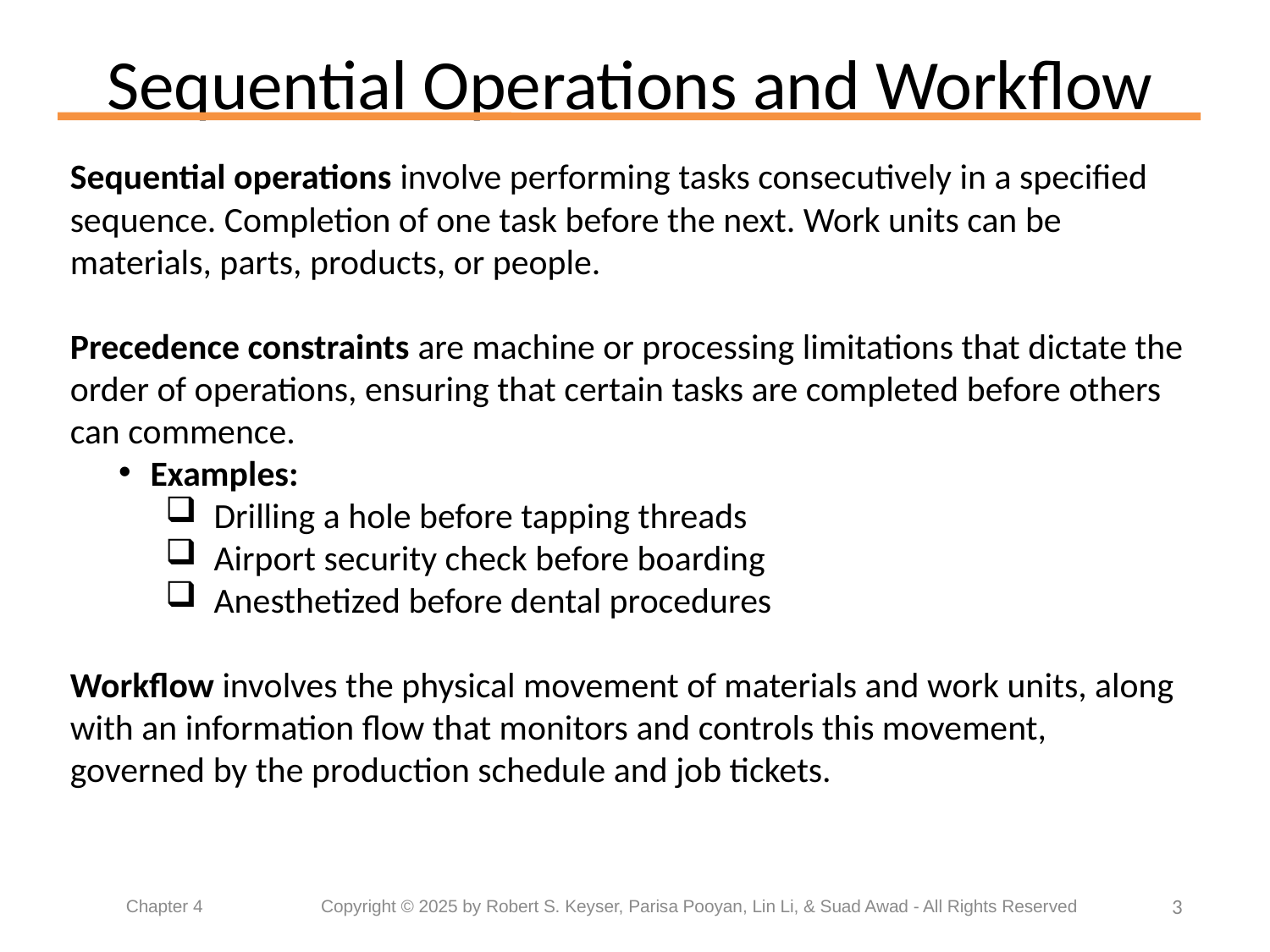

# Sequential Operations and Workflow

Sequential operations involve performing tasks consecutively in a specified sequence. Completion of one task before the next. Work units can be materials, parts, products, or people.

Precedence constraints are machine or processing limitations that dictate the order of operations, ensuring that certain tasks are completed before others can commence.
Examples:
Drilling a hole before tapping threads
Airport security check before boarding
Anesthetized before dental procedures

Workflow involves the physical movement of materials and work units, along with an information flow that monitors and controls this movement, governed by the production schedule and job tickets.
3
Chapter 4	              Copyright © 2025 by Robert S. Keyser, Parisa Pooyan, Lin Li, & Suad Awad - All Rights Reserved